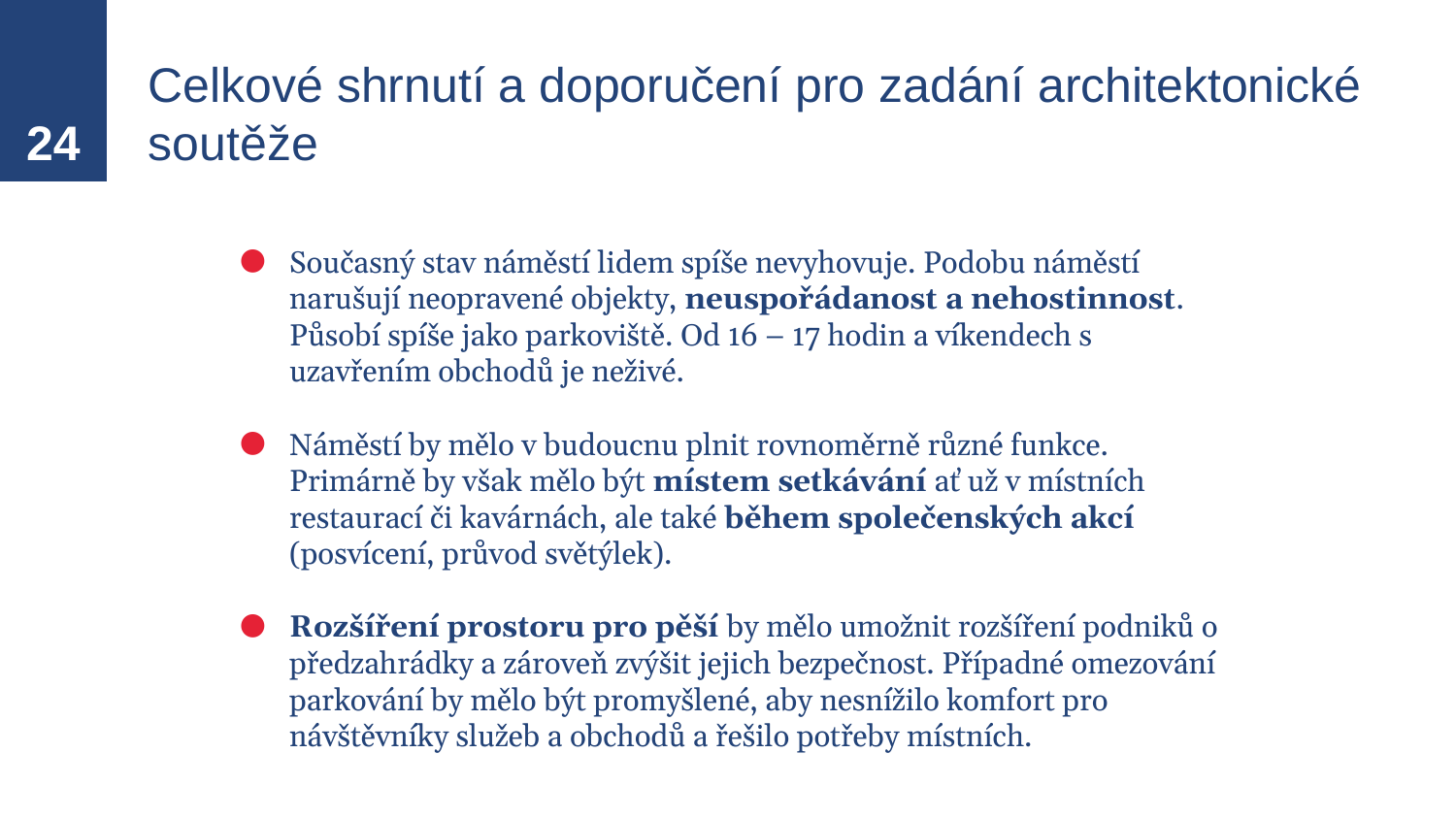

# Celkové shrnutí a doporučení pro zadání architektonické soutěže
24
Současný stav náměstí lidem spíše nevyhovuje. Podobu náměstí narušují neopravené objekty, neuspořádanost a nehostinnost. Působí spíše jako parkoviště. Od 16 – 17 hodin a víkendech s uzavřením obchodů je neživé.

Náměstí by mělo v budoucnu plnit rovnoměrně různé funkce. Primárně by však mělo být místem setkávání ať už v místních restaurací či kavárnách, ale také během společenských akcí (posvícení, průvod světýlek).

Rozšíření prostoru pro pěší by mělo umožnit rozšíření podniků o předzahrádky a zároveň zvýšit jejich bezpečnost. Případné omezování parkování by mělo být promyšlené, aby nesnížilo komfort pro návštěvníky služeb a obchodů a řešilo potřeby místních.